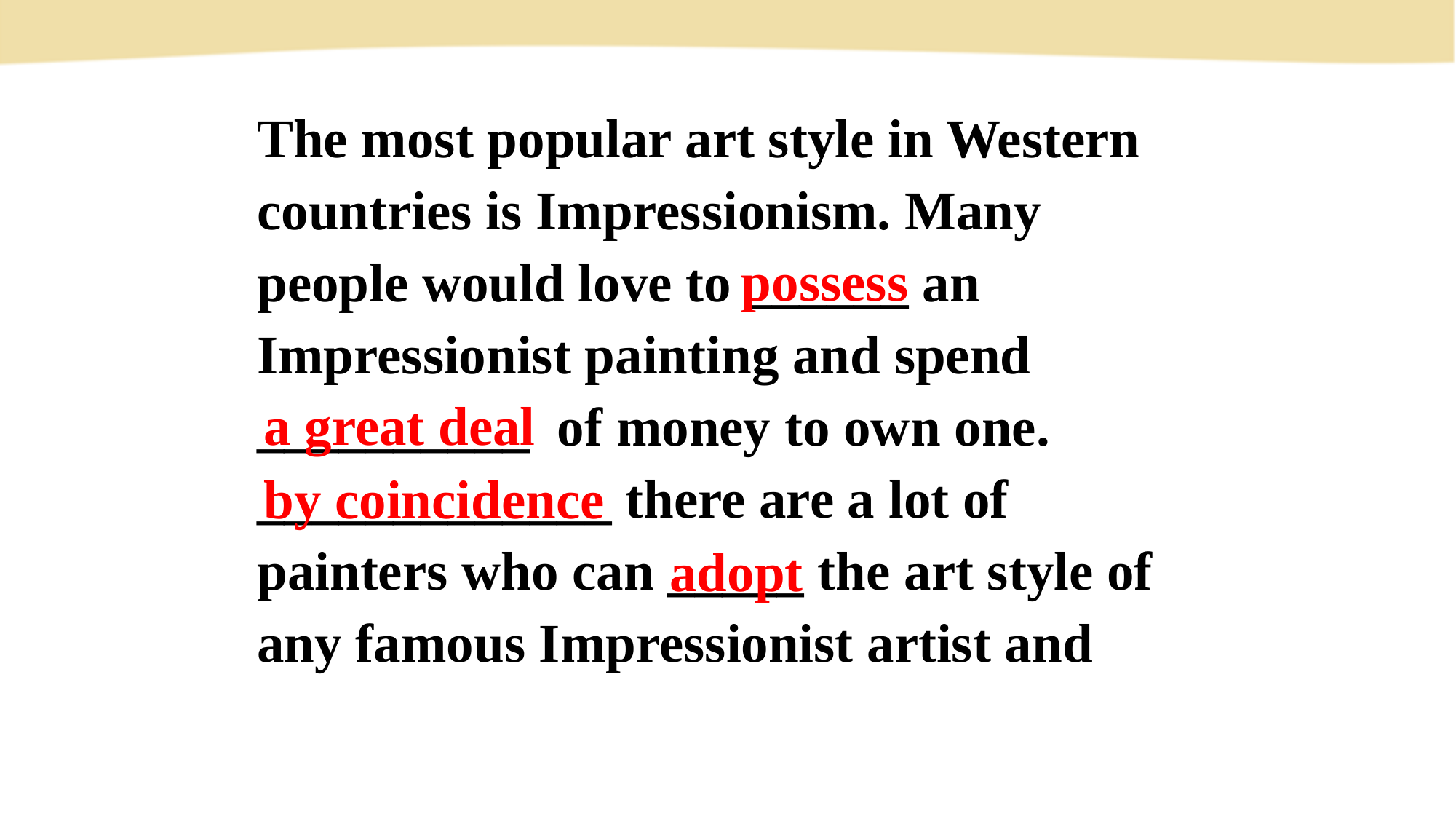

The most popular art style in Western countries is Impressionism. Many people would love to ______ an Impressionist painting and spend __________  of money to own one. _____________ there are a lot of painters who can _____ the art style of any famous Impressionist artist and
possess
a great deal
by coincidence
adopt